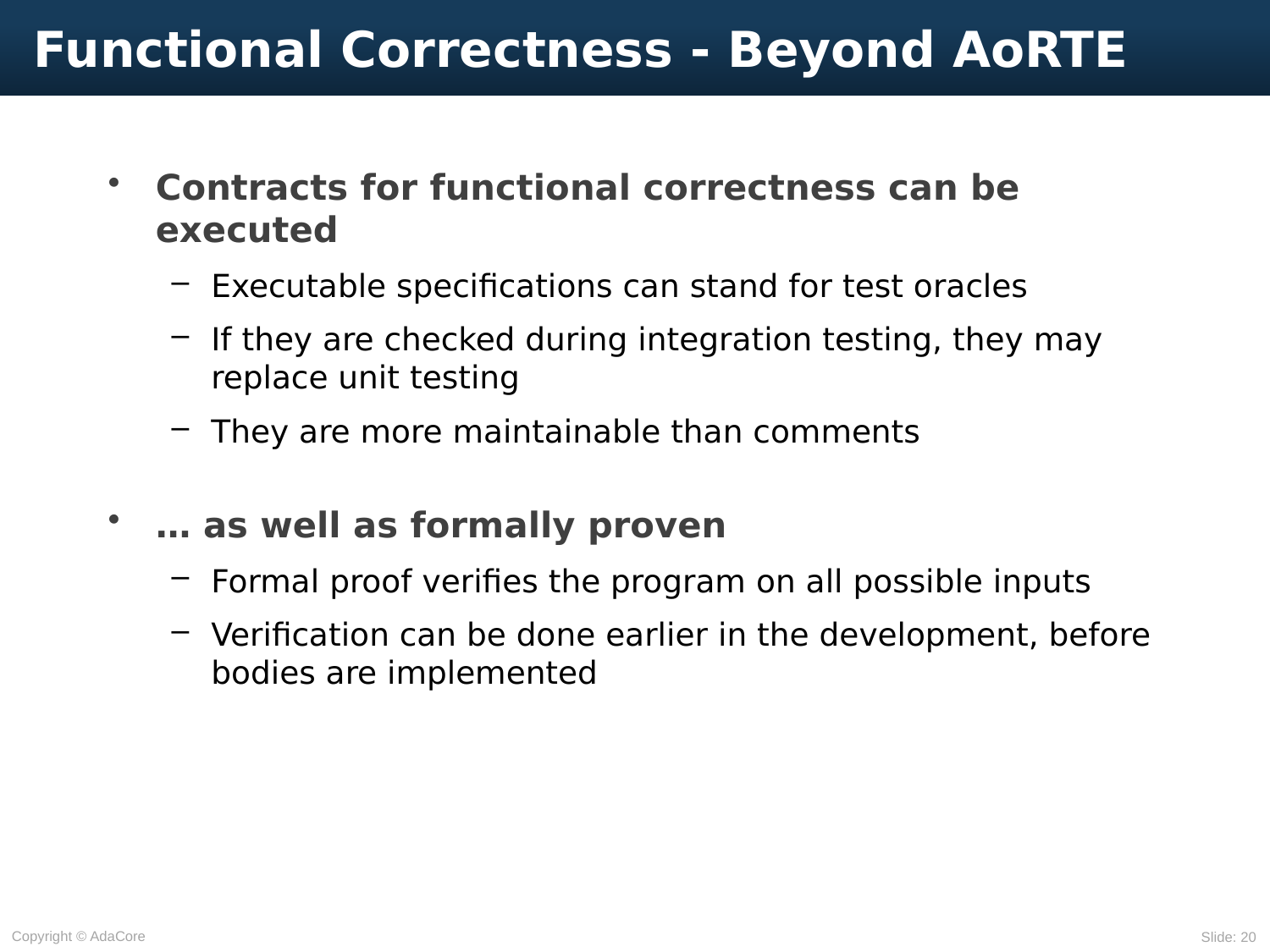

# Functional Correctness - Beyond AoRTE
Contracts for functional correctness can be executed
Executable specifications can stand for test oracles
If they are checked during integration testing, they may replace unit testing
They are more maintainable than comments
… as well as formally proven
Formal proof verifies the program on all possible inputs
Verification can be done earlier in the development, before bodies are implemented